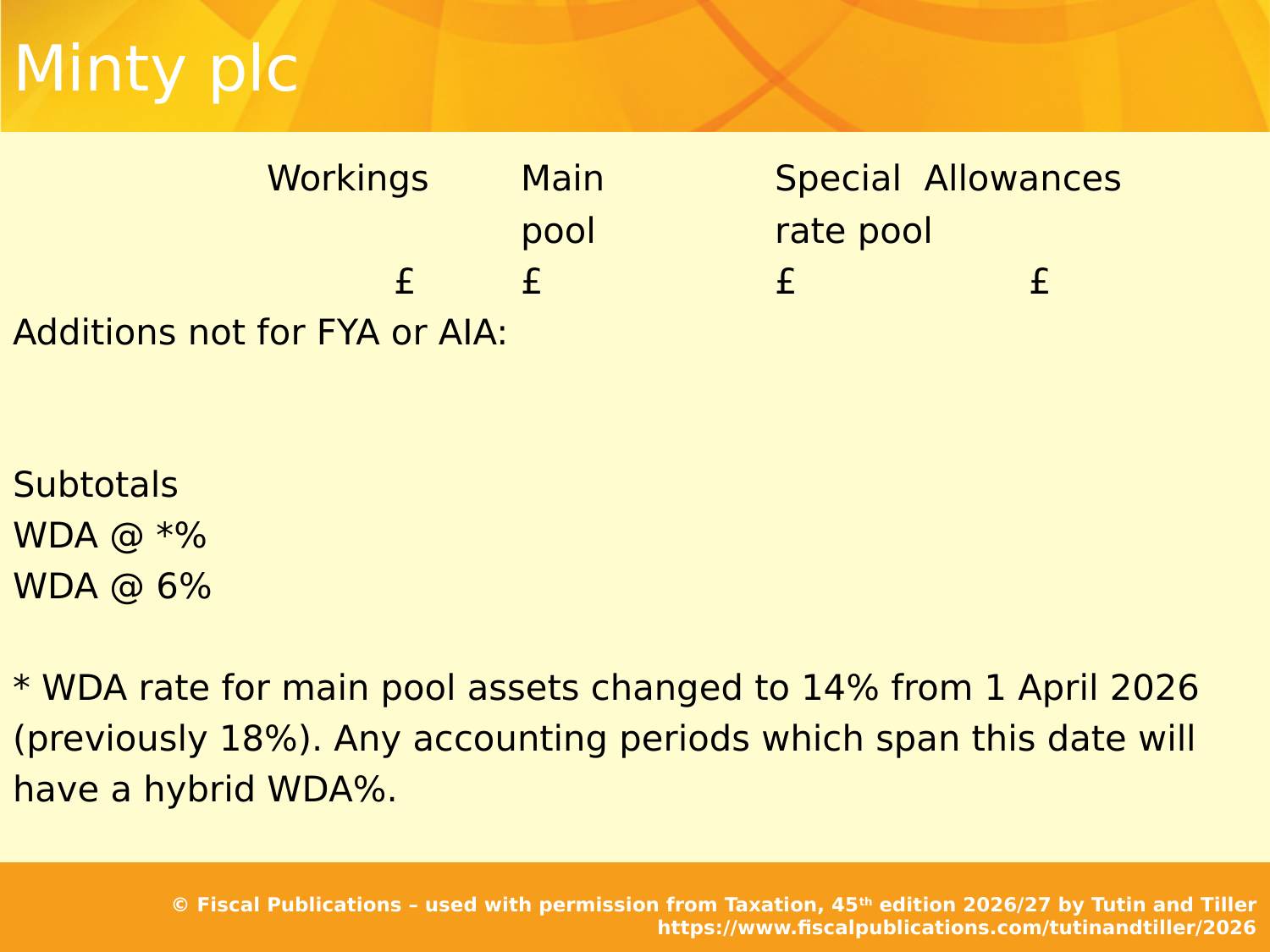

# Minty plc
		Workings	Main		Special  Allowances
				pool		rate pool
			£ 	£ 		£ 		£
Additions not for FYA or AIA:

Subtotals
WDA @ *%
WDA @ 6%

* WDA rate for main pool assets changed to 14% from 1 April 2026 (previously 18%). Any accounting periods which span this date will have a hybrid WDA%.